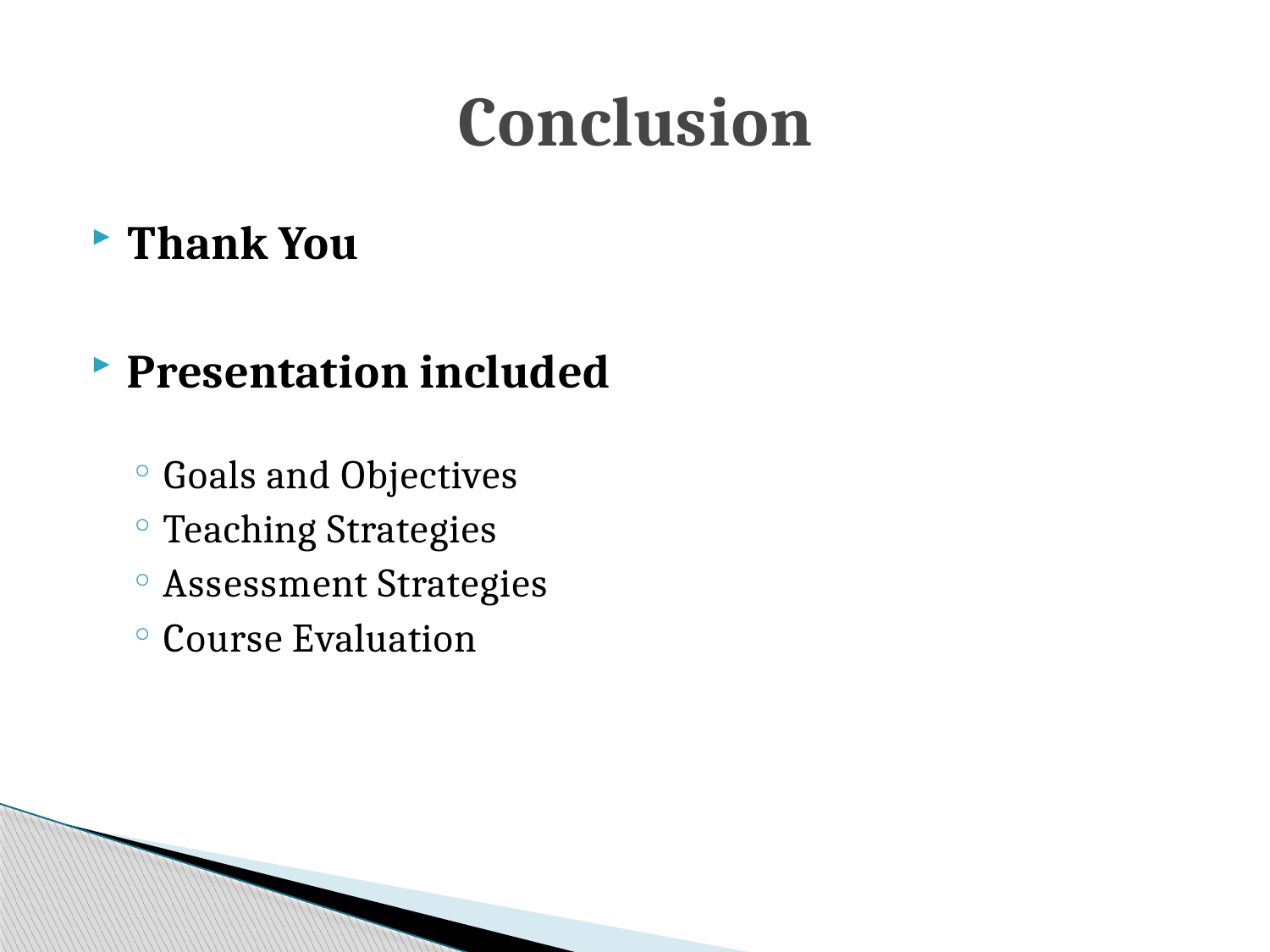

# Conclusion
Thank You

Presentation included

Goals and Objectives
Teaching Strategies
Assessment Strategies
Course Evaluation